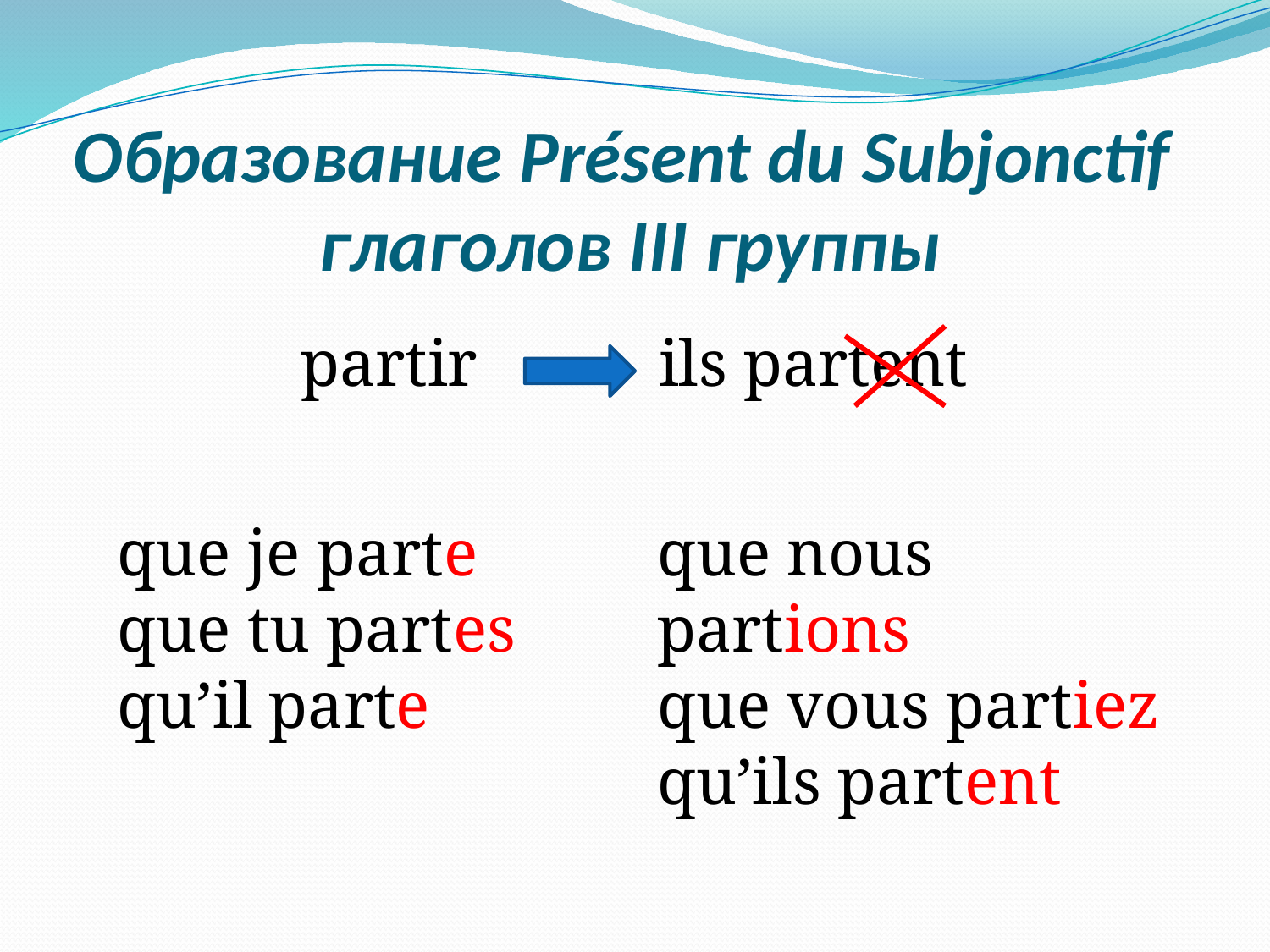

# Образование Présent du Subjonctif глаголов III группы
partir           ils partent

que je parte
que tu partes
qu’il parte
que nous partions
que vous partiez
qu’ils partent